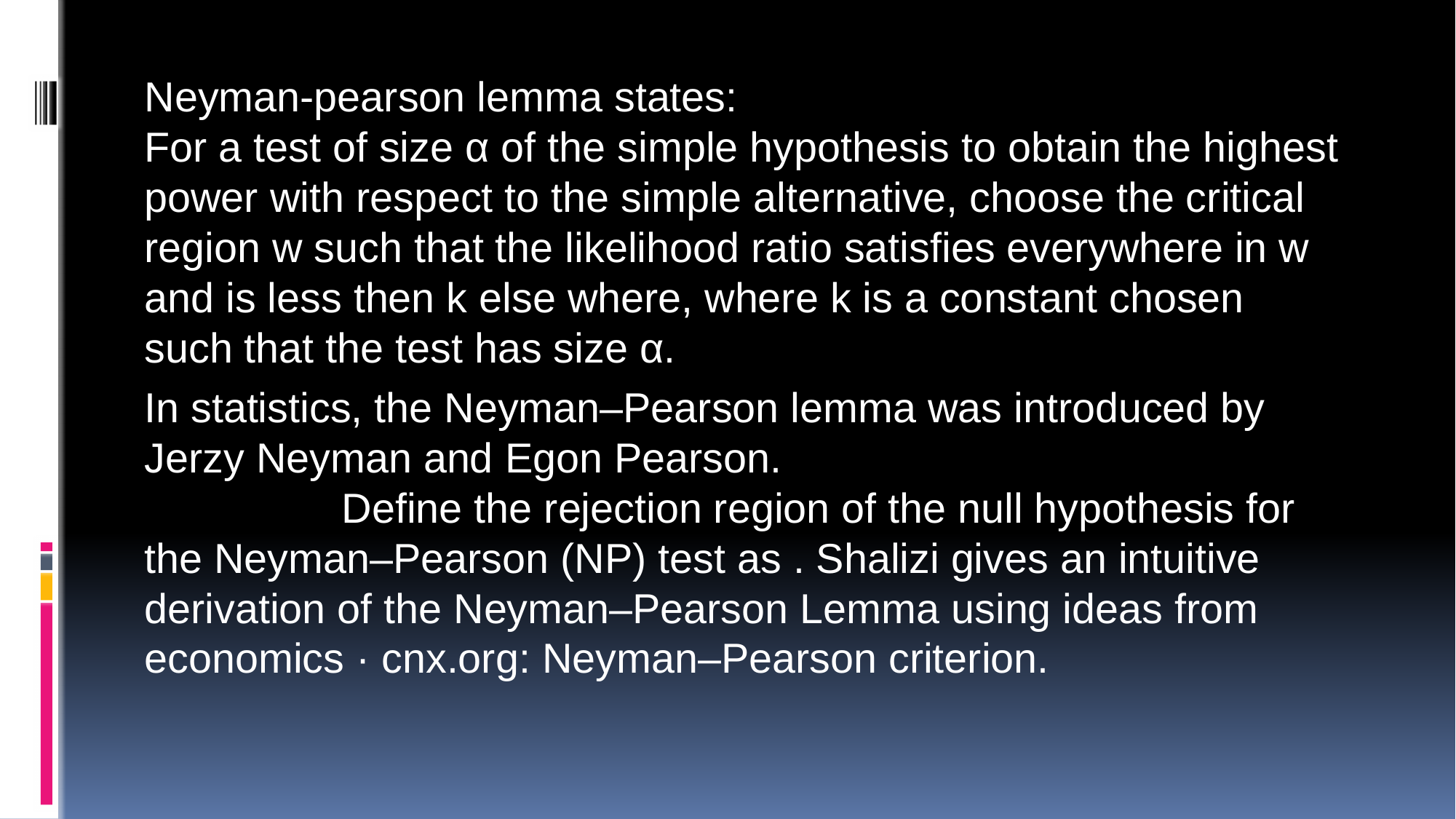

Neyman-pearson lemma states:
For a test of size α of the simple hypothesis to obtain the highest power with respect to the simple alternative, choose the critical region w such that the likelihood ratio satisfies everywhere in w and is less then k else where, where k is a constant chosen such that the test has size α.
In statistics, the Neyman–Pearson lemma was introduced by Jerzy Neyman and Egon Pearson.
                 Define the rejection region of the null hypothesis for the Neyman–Pearson (NP) test as . Shalizi gives an intuitive derivation of the Neyman–Pearson Lemma using ideas from economics · cnx.org: Neyman–Pearson criterion.